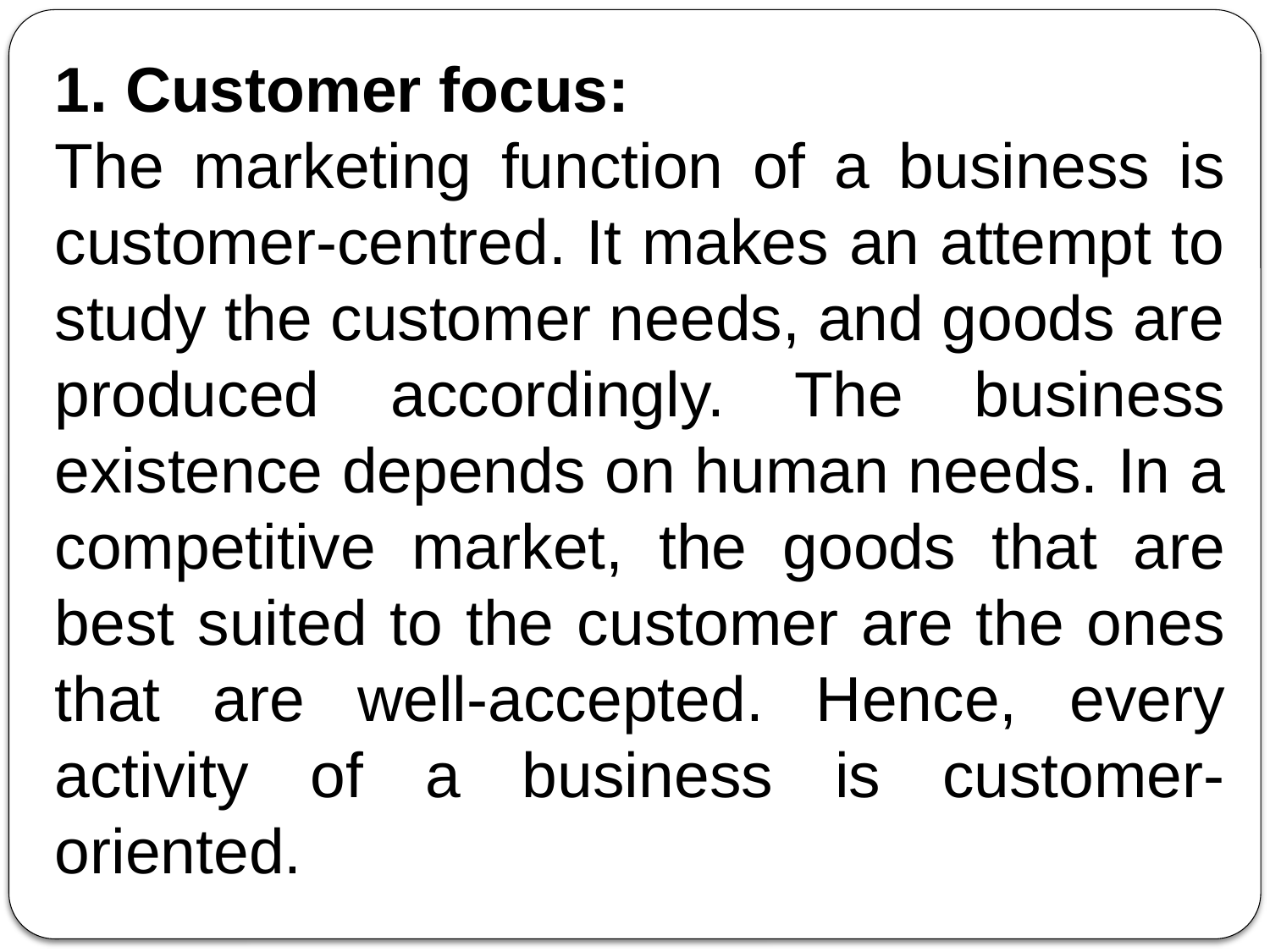

1. Customer focus:
The marketing function of a business is customer-centred. It makes an attempt to study the customer needs, and goods are produced accordingly. The business existence depends on human needs. In a competitive market, the goods that are best suited to the customer are the ones that are well-accepted. Hence, every activity of a business is customer-oriented.